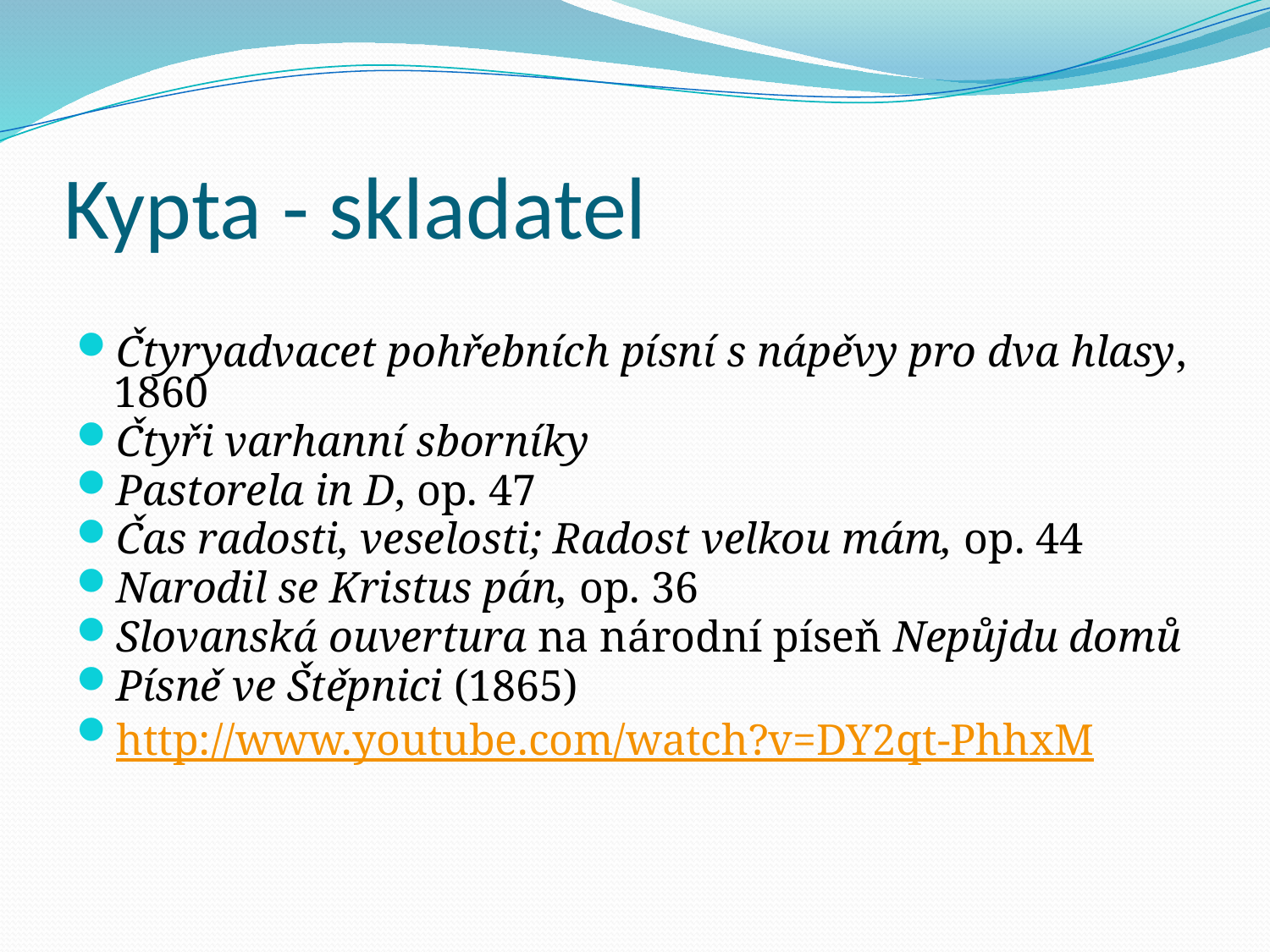

# Kypta - skladatel

Čtyryadvacet pohřebních písní s nápěvy pro dva hlasy, 1860
Čtyři varhanní sborníky
Pastorela in D, op. 47
Čas radosti, veselosti; Radost velkou mám, op. 44
Narodil se Kristus pán, op. 36
Slovanská ouvertura na národní píseň Nepůjdu domů
Písně ve Štěpnici (1865)
http://www.youtube.com/watch?v=DY2qt-PhhxM